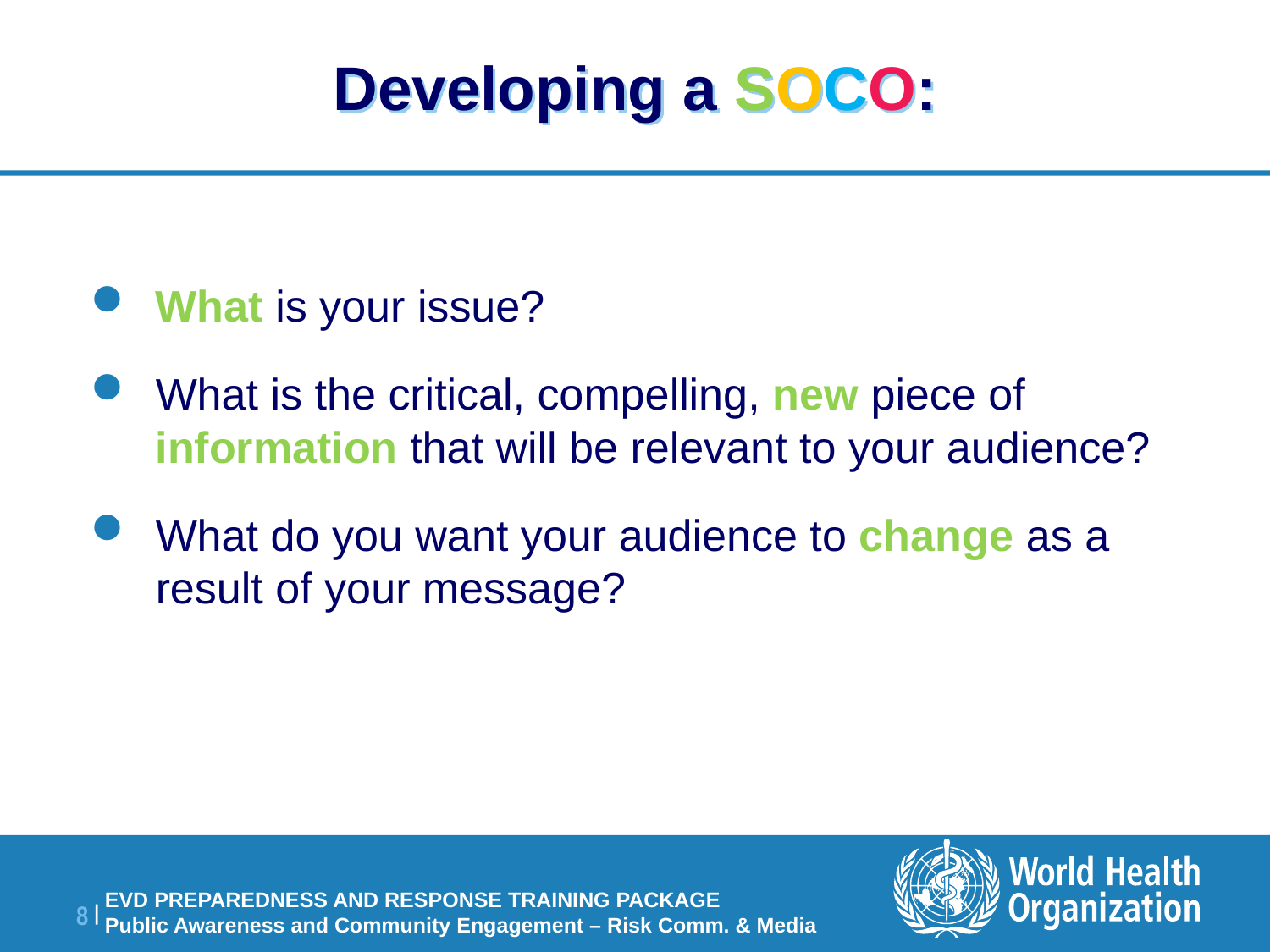

# Developing a SOCO:

What is your issue?
What is the critical, compelling, new piece of information that will be relevant to your audience?
What do you want your audience to change as a result of your message?